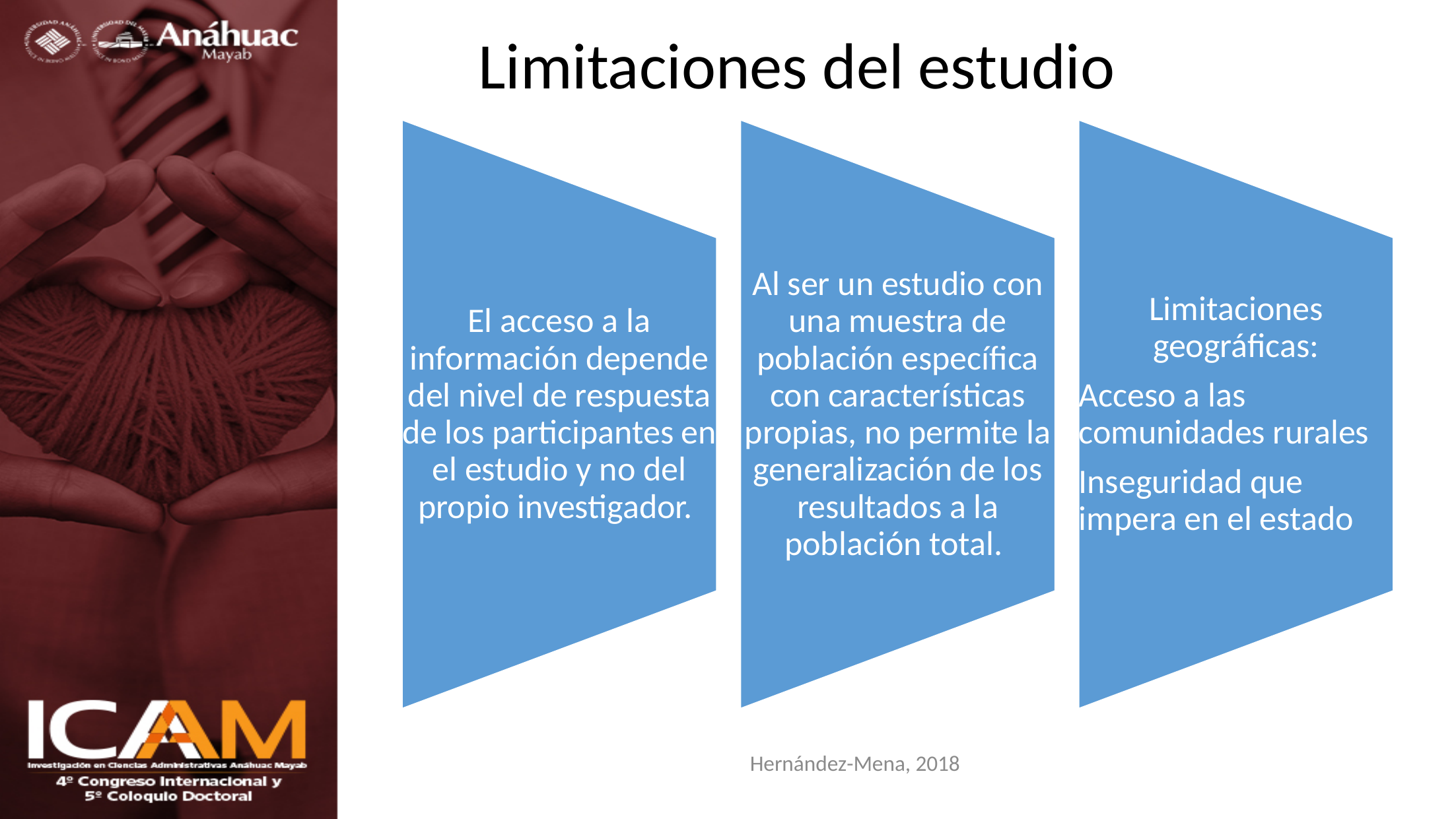

# Limitaciones del estudio
El acceso a la información depende del nivel de respuesta de los participantes en el estudio y no del propio investigador.
Al ser un estudio con una muestra de población específica con características propias, no permite la generalización de los resultados a la población total.
Limitaciones geográficas:
Acceso a las comunidades rurales
Inseguridad que impera en el estado
Hernández-Mena, 2018